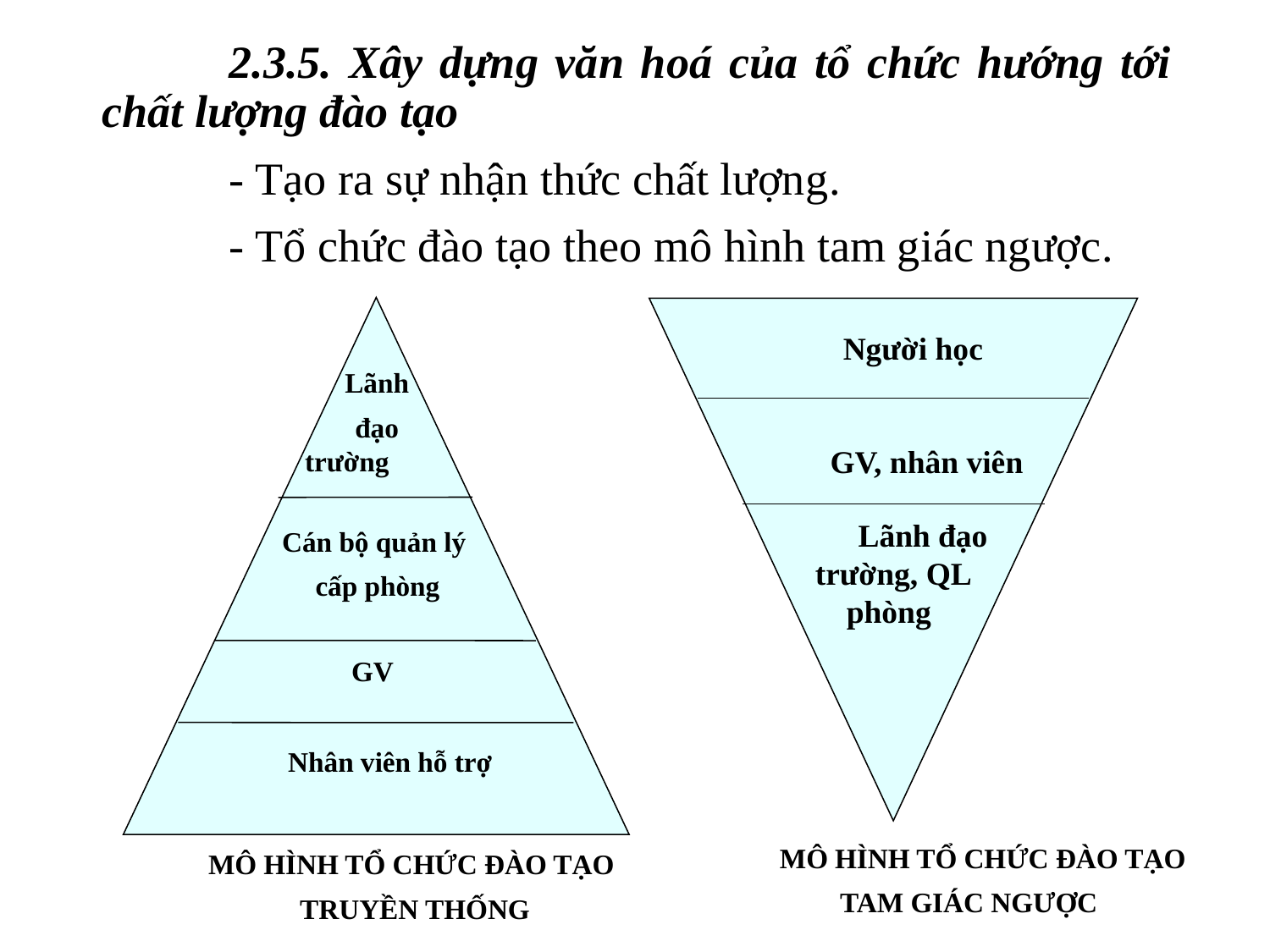

2.3.5. Xây dựng văn hoá của tổ chức hướng tới chất lượng đào tạo
	- Tạo ra sự nhận thức chất lượng.
	- Tổ chức đào tạo theo mô hình tam giác ngược.

Người học
Lãnh
đạo trường
GV, nhân viên
Lãnh đạo trường, QL phòng
Cán bộ quản lý
 cấp phòng
GV
Nhân viên hỗ trợ
     MÔ HÌNH TỔ CHỨC ĐÀO TẠO
TAM GIÁC NGƯỢC
MÔ HÌNH TỔ CHỨC ĐÀO TẠO
TRUYỀN THỐNG